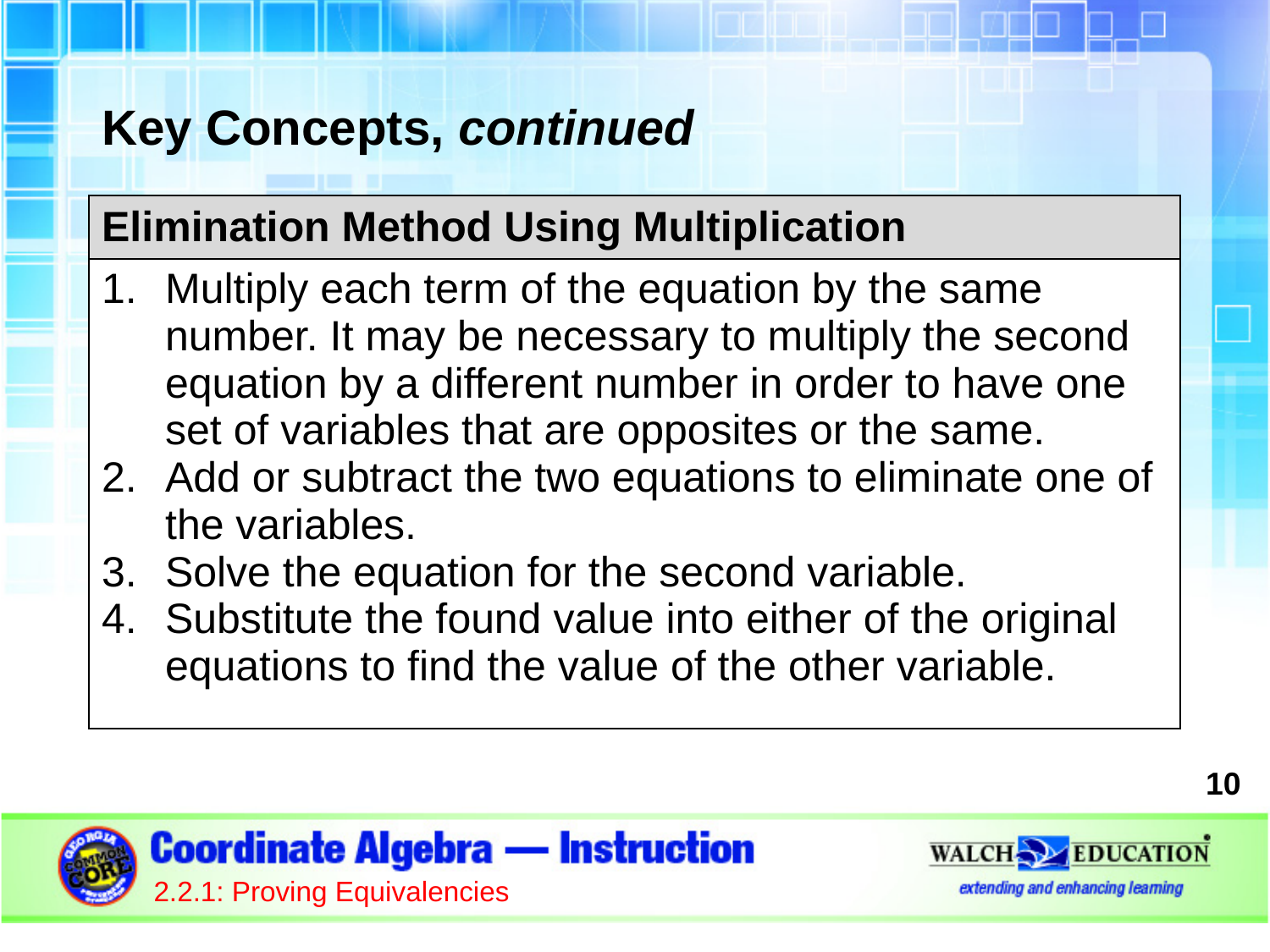

Key Concepts, continued

| Elimination Method Using Multiplication |
| --- |
| Multiply each term of the equation by the same number. It may be necessary to multiply the second equation by a different number in order to have one set of variables that are opposites or the same. Add or subtract the two equations to eliminate one of the variables. Solve the equation for the second variable. Substitute the found value into either of the original equations to find the value of the other variable. |
10
2.2.1: Proving Equivalencies